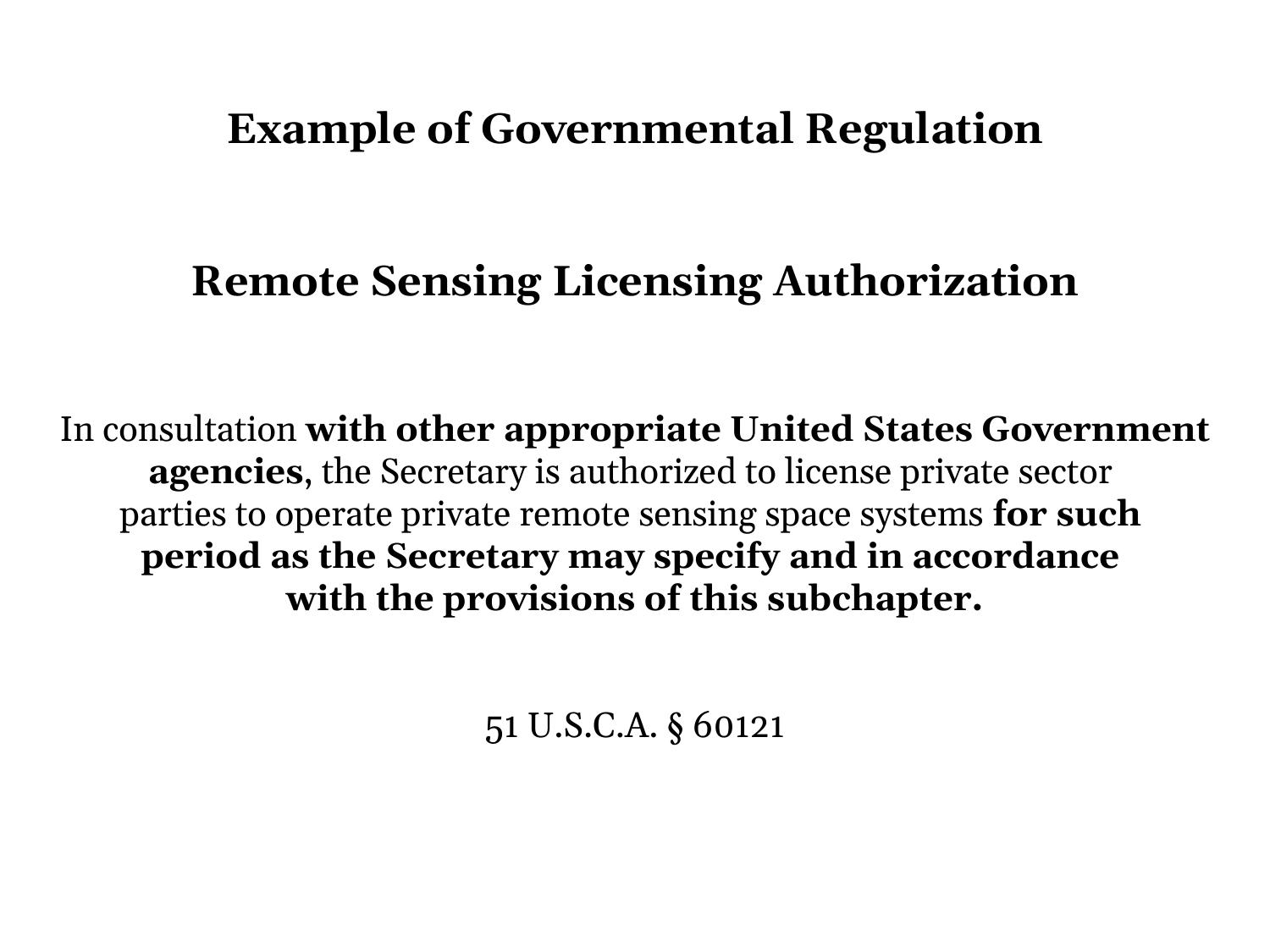

Example of Governmental Regulation

Remote Sensing Licensing Authorization

In consultation with other appropriate United States Government agencies, the Secretary is authorized to license private sector
parties to operate private remote sensing space systems for such
period as the Secretary may specify and in accordance
with the provisions of this subchapter.

51 U.S.C.A. § 60121